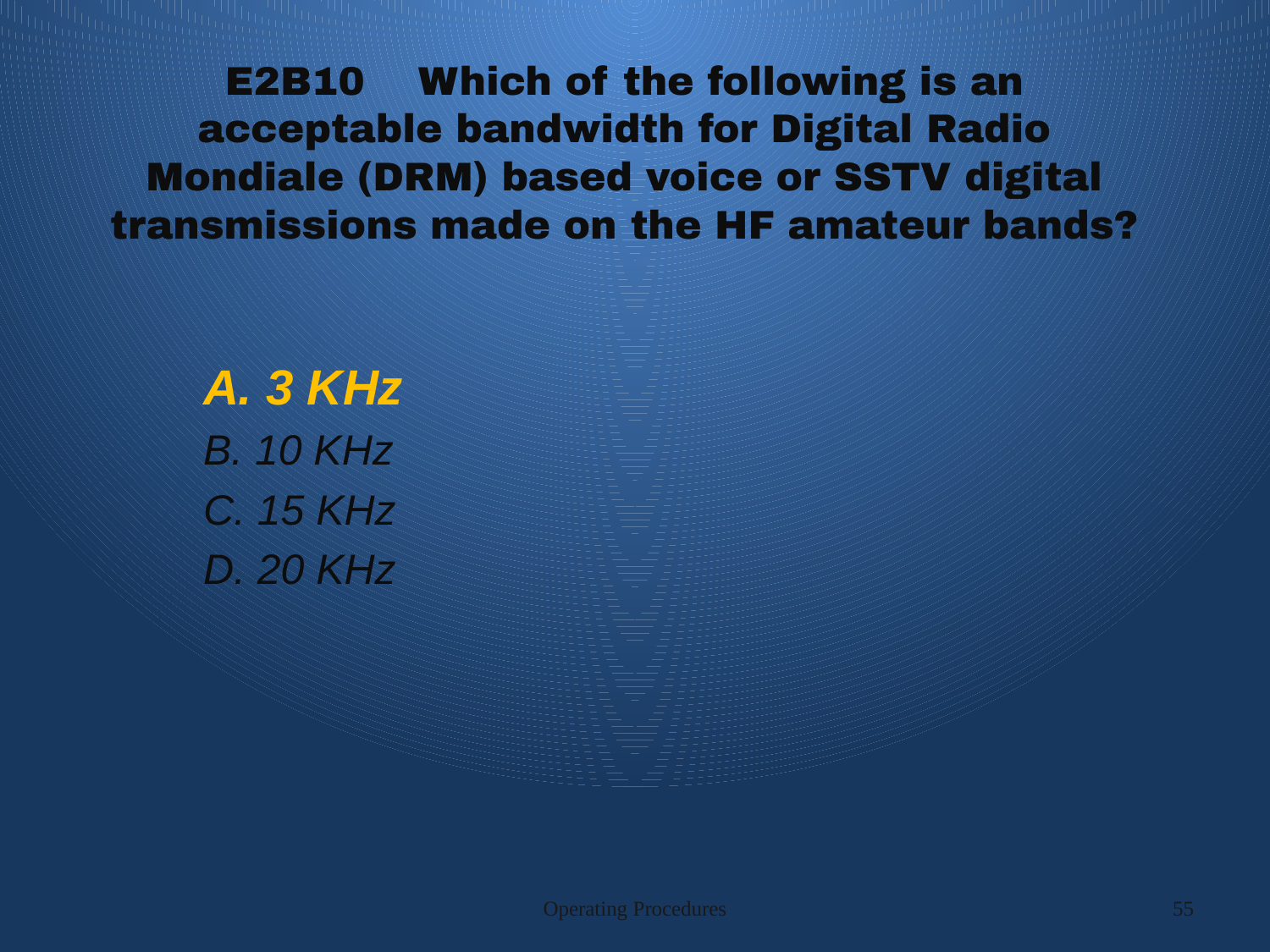

# E2B10    Which of the following is an acceptable bandwidth for Digital Radio Mondiale (DRM) based voice or SSTV digital transmissions made on the HF amateur bands?
A. 3 KHz
B. 10 KHz
C. 15 KHz
D. 20 KHz
Operating Procedures
55